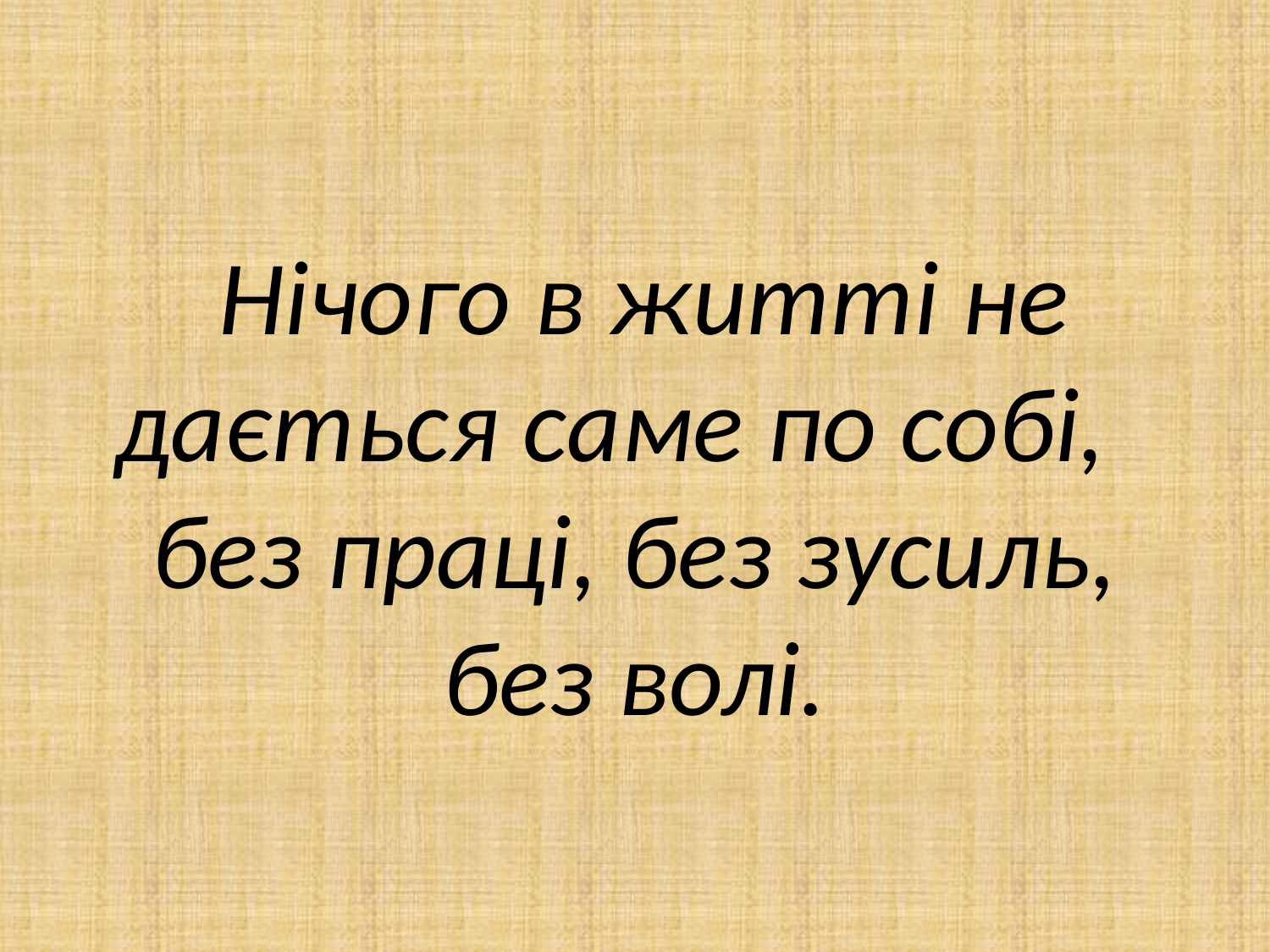

Нічого в житті не дається саме по собі,   без праці, без зусиль, без волі.